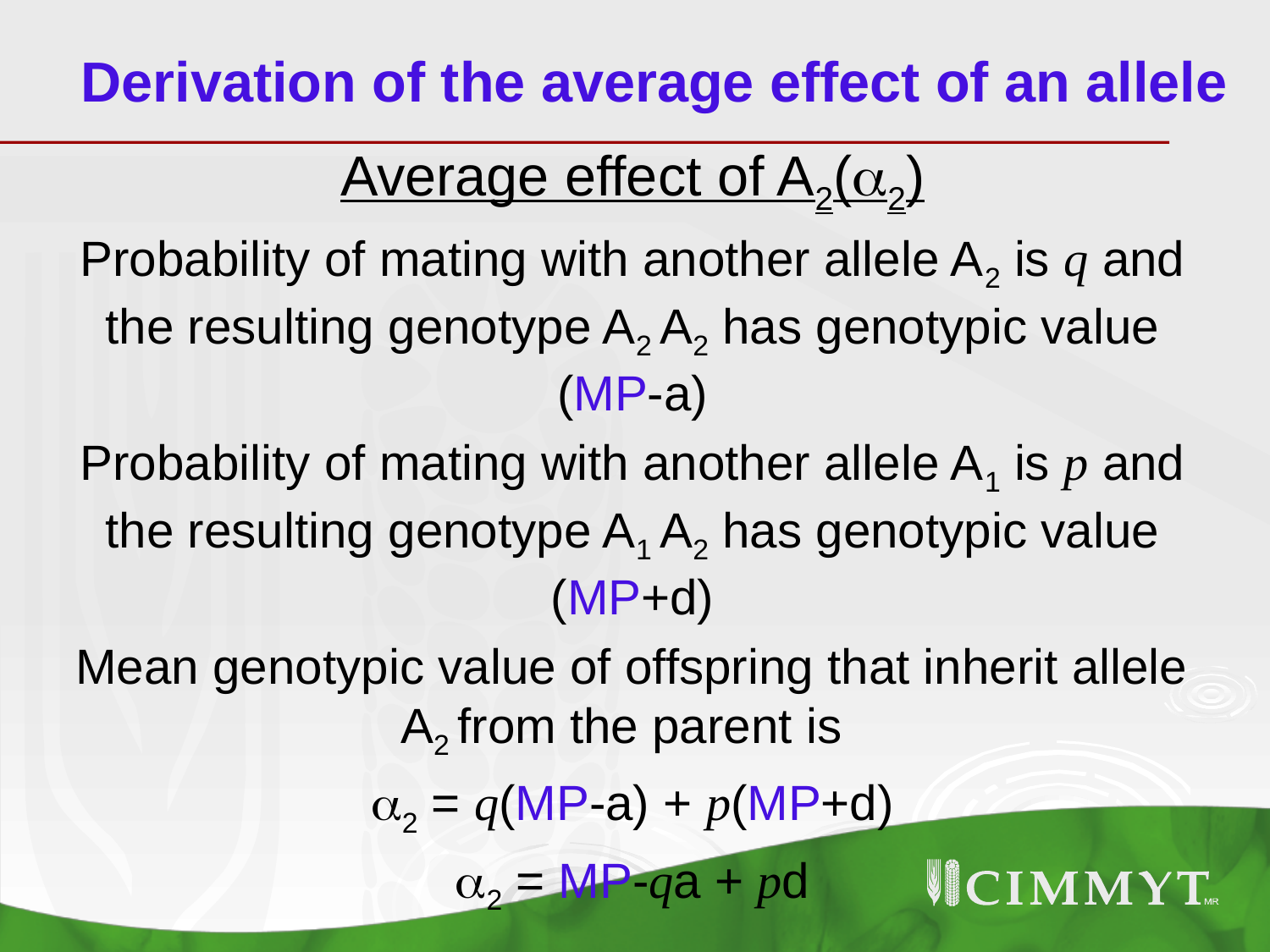

# Derivation of the average effect of an allele
Average effect of A2(α2)
Probability of mating with another allele A2 is q and the resulting genotype A2 A2 has genotypic value (MP-a)
Probability of mating with another allele A1 is p and the resulting genotype A1 A2 has genotypic value (MP+d)
Mean genotypic value of offspring that inherit allele A2 from the parent is
α2 = q(MP-a) + p(MP+d)
α2 = MP-qa + pd